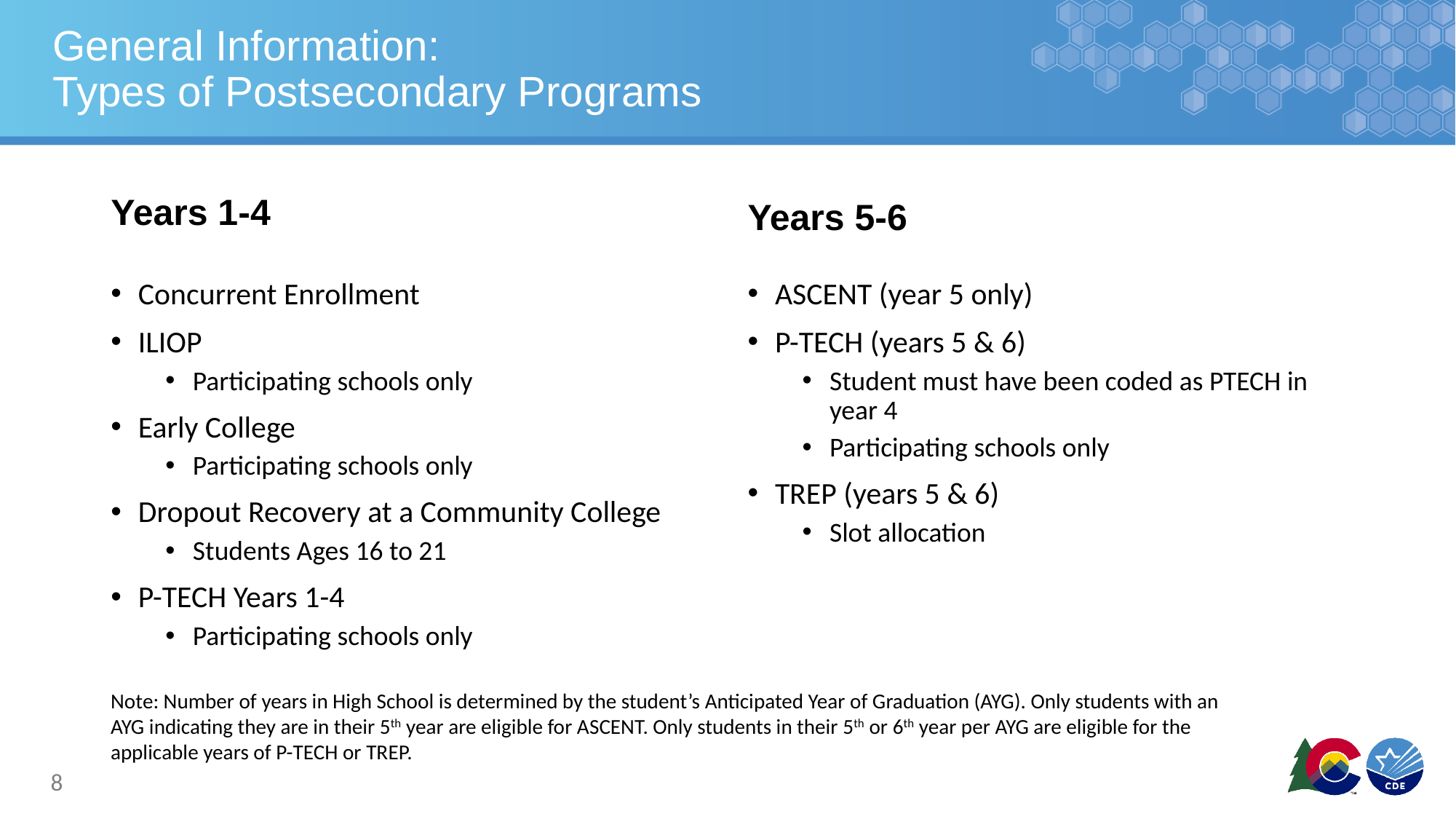

# General Information: Types of Postsecondary Programs
Years 1-4
Years 5-6
Concurrent Enrollment
ILIOP
Participating schools only
Early College
Participating schools only
Dropout Recovery at a Community College
Students Ages 16 to 21
P-TECH Years 1-4
Participating schools only

ASCENT (year 5 only)
P-TECH (years 5 & 6)
Student must have been coded as PTECH in year 4
Participating schools only
TREP (years 5 & 6)
Slot allocation

Note: Number of years in High School is determined by the student’s Anticipated Year of Graduation (AYG). Only students with an AYG indicating they are in their 5th year are eligible for ASCENT. Only students in their 5th or 6th year per AYG are eligible for the applicable years of P-TECH or TREP.
8